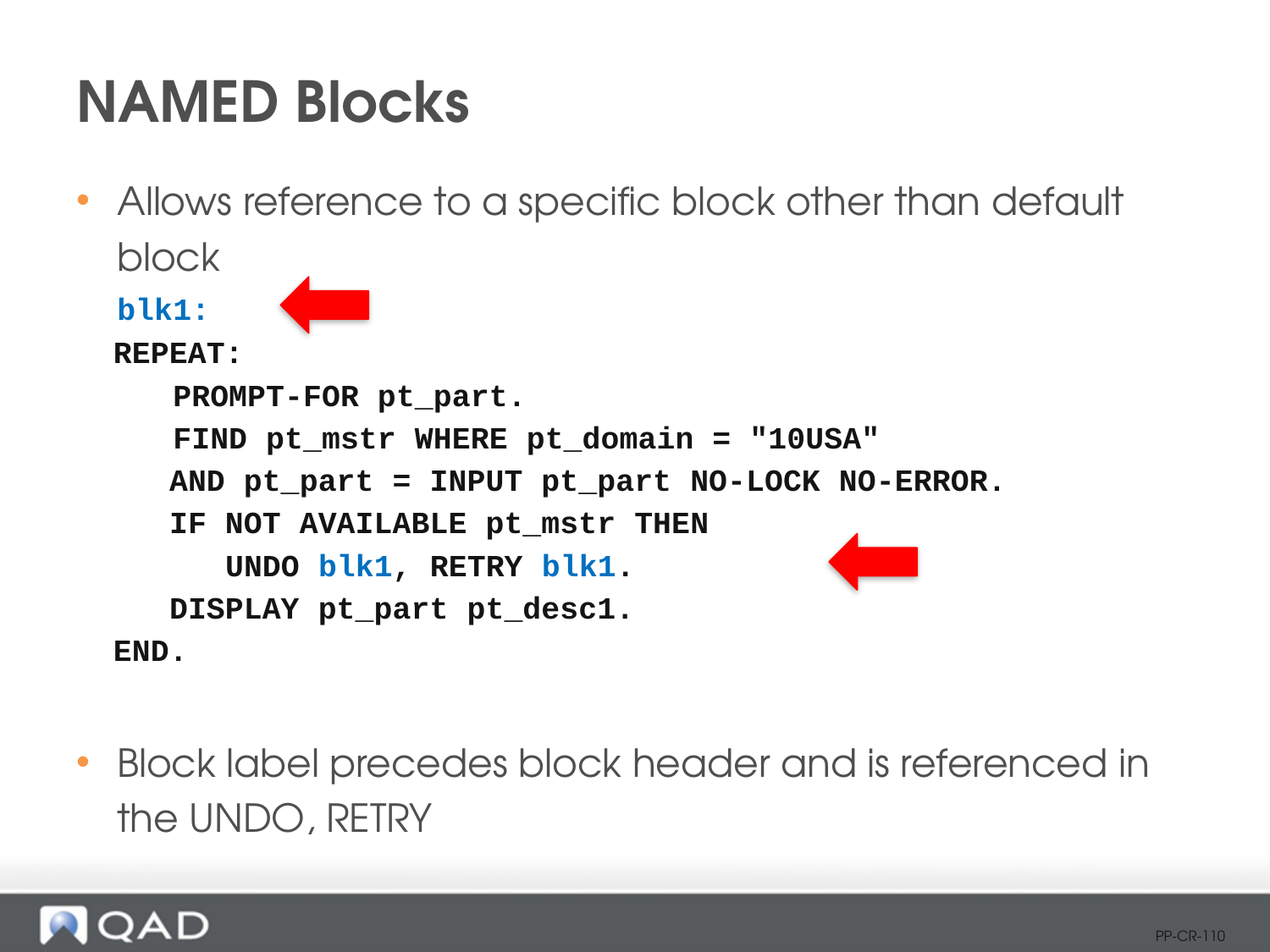

# NAMED Blocks
Allows reference to a specific block other than default block
	blk1:
  REPEAT:
	   PROMPT-FOR pt_part.
	   FIND pt_mstr WHERE pt_domain = "10USA"
     AND pt_part = INPUT pt_part NO-LOCK NO-ERROR.
     IF NOT AVAILABLE pt_mstr THEN
        UNDO blk1, RETRY blk1.
     DISPLAY pt_part pt_desc1.
  END.

Block label precedes block header and is referenced in the UNDO, RETRY

PP-CR-110